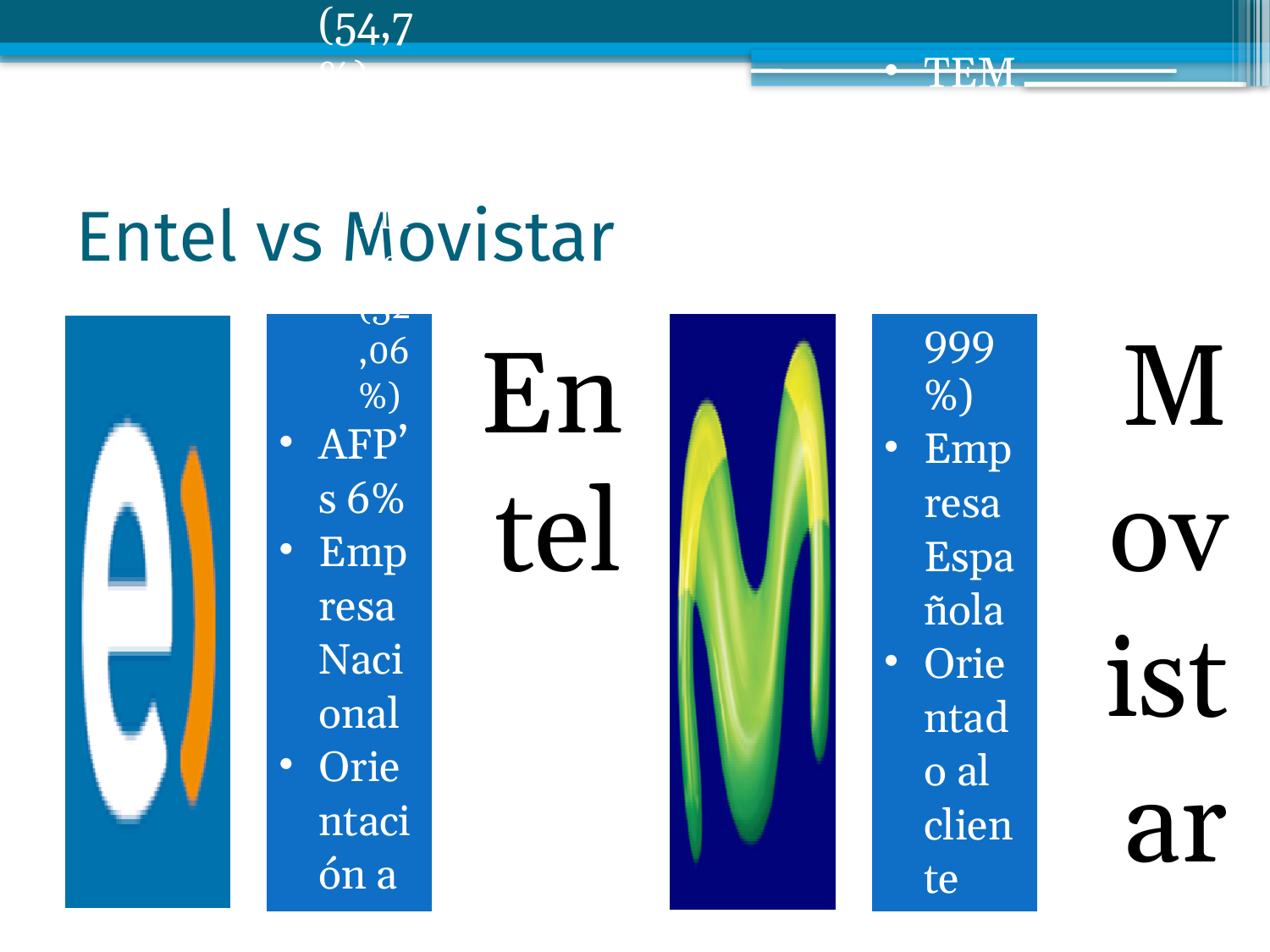

# Entel vs Movistar
Entel
AFP’s 6%
Movistar
TEM Inversiones (99,9999%)
Grupo Matte (32,06%)
Empresa Española
Empresa Nacional
Orientado al cliente